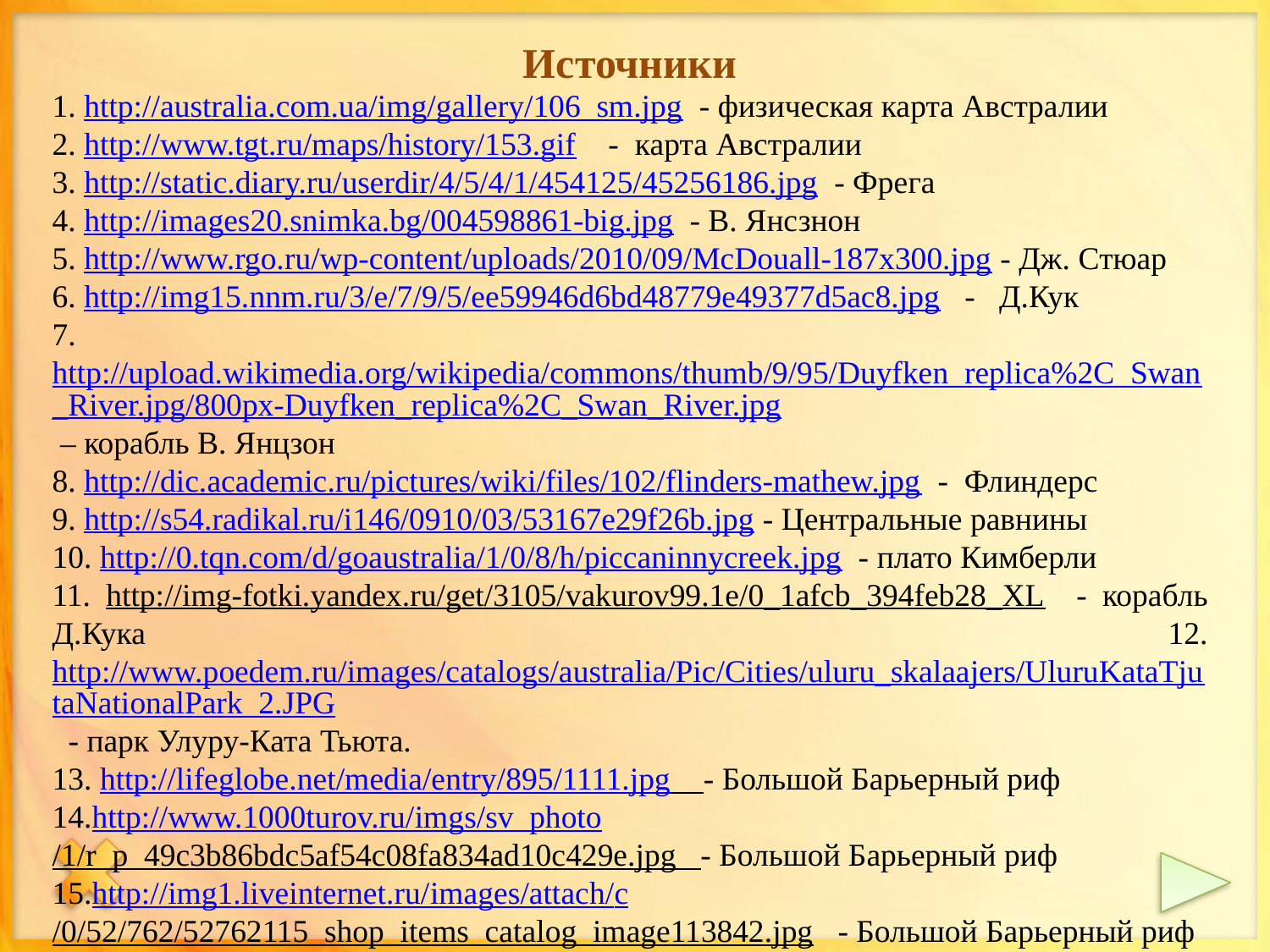

Источники
1. http://australia.com.ua/img/gallery/106_sm.jpg  - физическая карта Австралии
2. http://www.tgt.ru/maps/history/153.gif    -  карта Австралии
3. http://static.diary.ru/userdir/4/5/4/1/454125/45256186.jpg  - Фрега
4. http://images20.snimka.bg/004598861-big.jpg  - В. Янсзнон
5. http://www.rgo.ru/wp-content/uploads/2010/09/McDouall-187x300.jpg - Дж. Стюар
6. http://img15.nnm.ru/3/e/7/9/5/ee59946d6bd48779e49377d5ac8.jpg   -   Д.Кук
7.http://upload.wikimedia.org/wikipedia/commons/thumb/9/95/Duyfken_replica%2C_Swan_River.jpg/800px-Duyfken_replica%2C_Swan_River.jpg – корабль В. Янцзон
8. http://dic.academic.ru/pictures/wiki/files/102/flinders-mathew.jpg  -  Флиндерс
9. http://s54.radikal.ru/i146/0910/03/53167e29f26b.jpg - Центральные равнины
10. http://0.tqn.com/d/goaustralia/1/0/8/h/piccaninnycreek.jpg  - плато Кимберли
11. http://img-fotki.yandex.ru/get/3105/vakurov99.1e/0_1afcb_394feb28_XL  - корабль Д.Кука 12.http://www.poedem.ru/images/catalogs/australia/Pic/Cities/uluru_skalaajers/UluruKataTjutaNationalPark_2.JPG  - парк Улуру-Ката Тьюта.
13. http://lifeglobe.net/media/entry/895/1111.jpg    - Большой Барьерный риф
14.http://www.1000turov.ru/imgs/sv_photo/1/r_p_49c3b86bdc5af54c08fa834ad10c429e.jpg   - Большой Барьерный риф
15.http://img1.liveinternet.ru/images/attach/c/0/52/762/52762115_shop_items_catalog_image113842.jpg   - Большой Барьерный риф